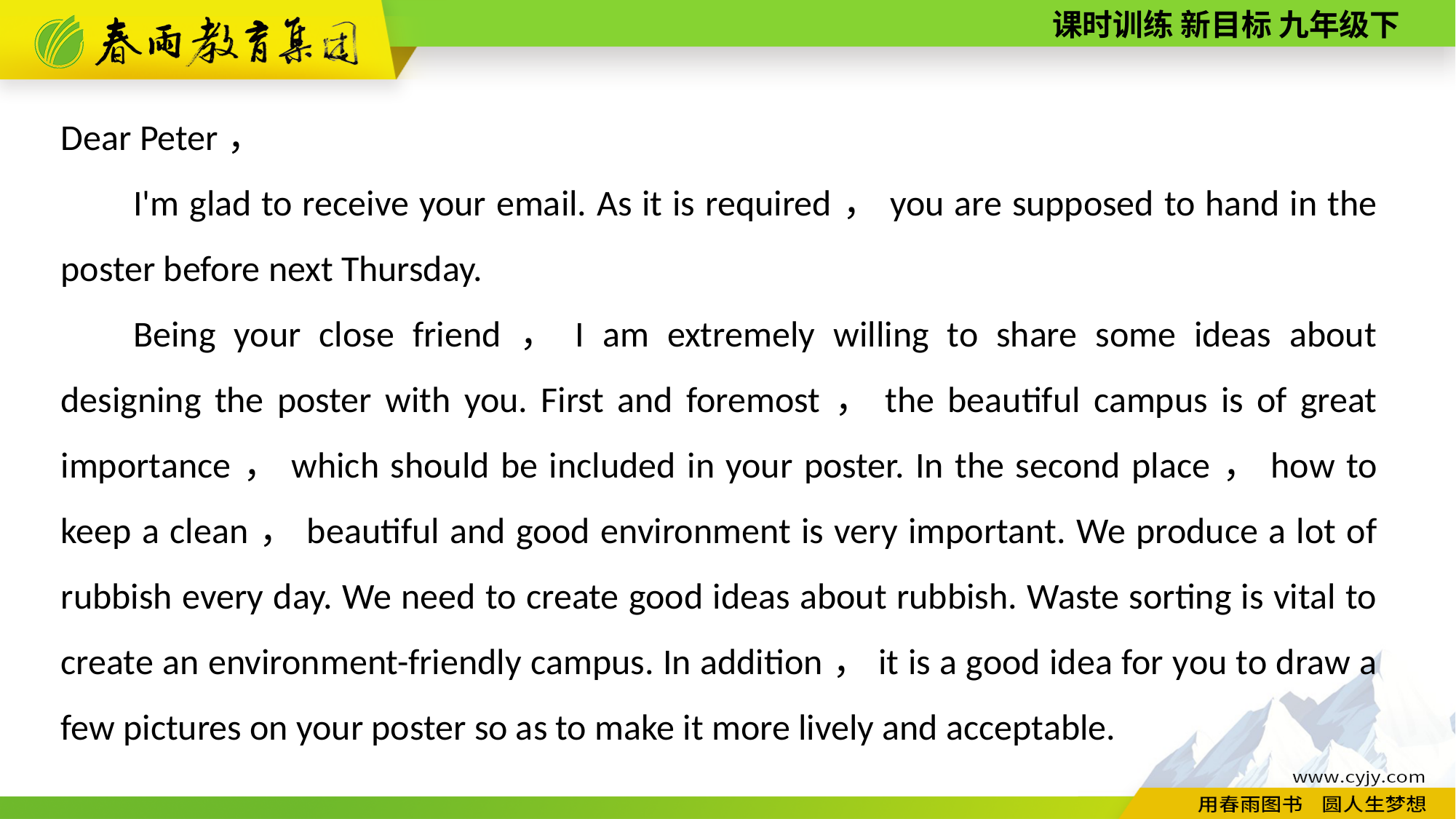

Dear Peter，
I'm glad to receive your email. As it is required，you are supposed to hand in the poster before next Thursday.
Being your close friend，I am extremely willing to share some ideas about designing the poster with you. First and foremost，the beautiful campus is of great importance，which should be included in your poster. In the second place，how to keep a clean，beautiful and good environment is very important. We produce a lot of rubbish every day. We need to create good ideas about rubbish. Waste sorting is vital to create an environment-­friendly campus. In addition，it is a good idea for you to draw a few pictures on your poster so as to make it more lively and acceptable.